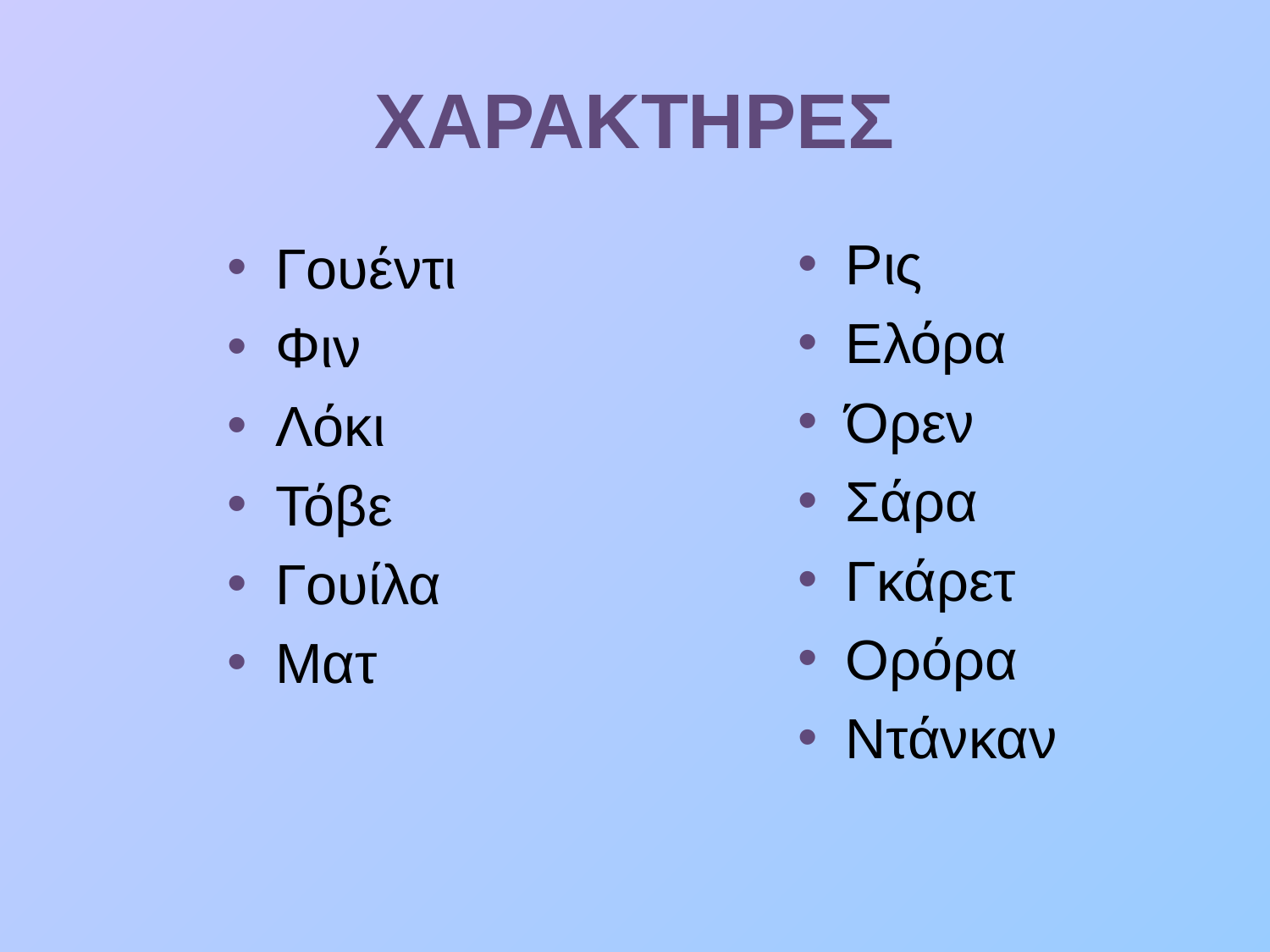

# ΧΑΡΑΚΤΗΡΕΣ
Ρις
Ελόρα
Όρεν
Σάρα
Γκάρετ
Ορόρα
Ντάνκαν
Γουέντι
Φιν
Λόκι
Τόβε
Γουίλα
Ματ